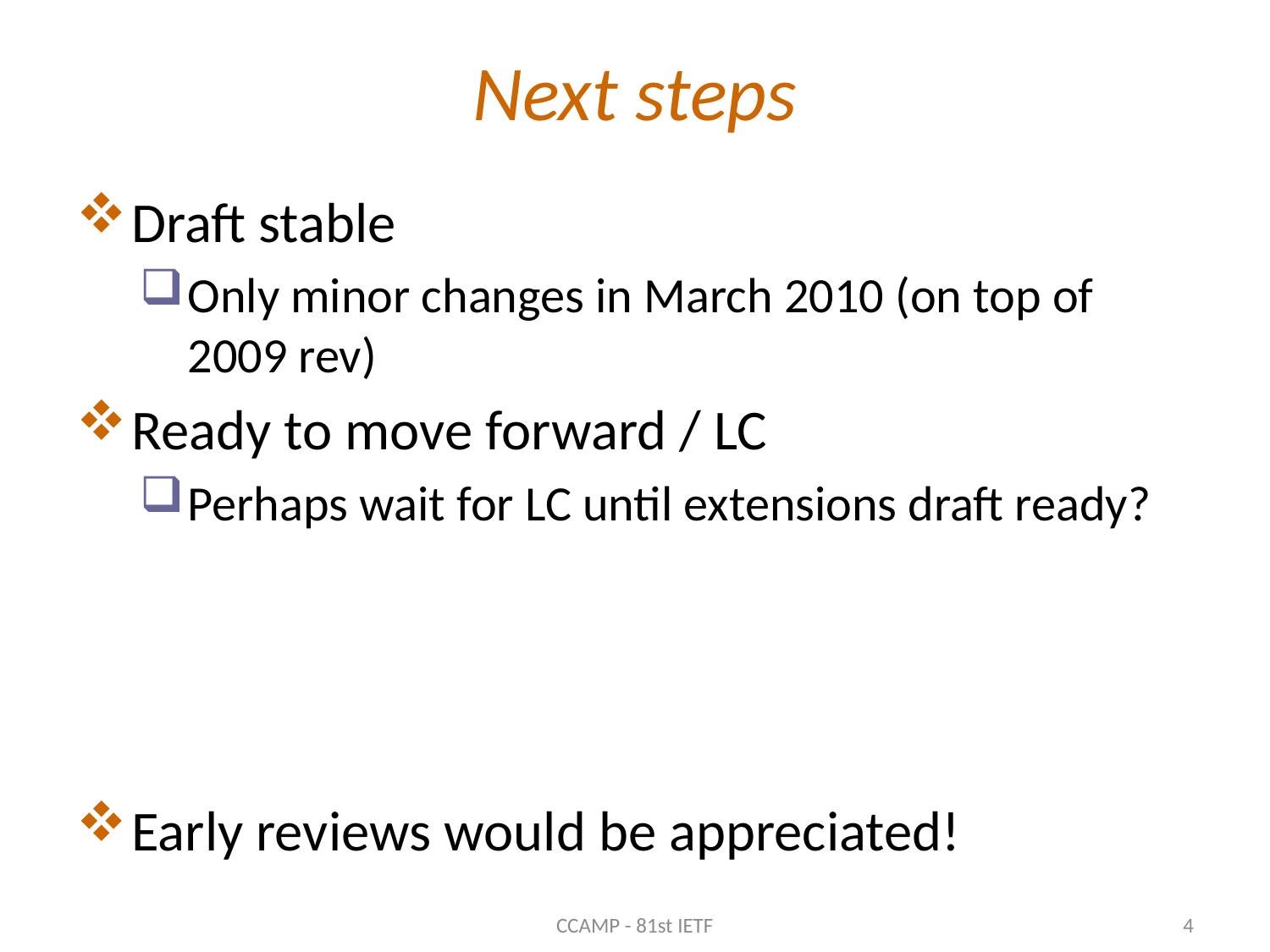

# Next steps
Draft stable
Only minor changes in March 2010 (on top of 2009 rev)
Ready to move forward / LC
Perhaps wait for LC until extensions draft ready?

Early reviews would be appreciated!
CCAMP - 81st IETF
4